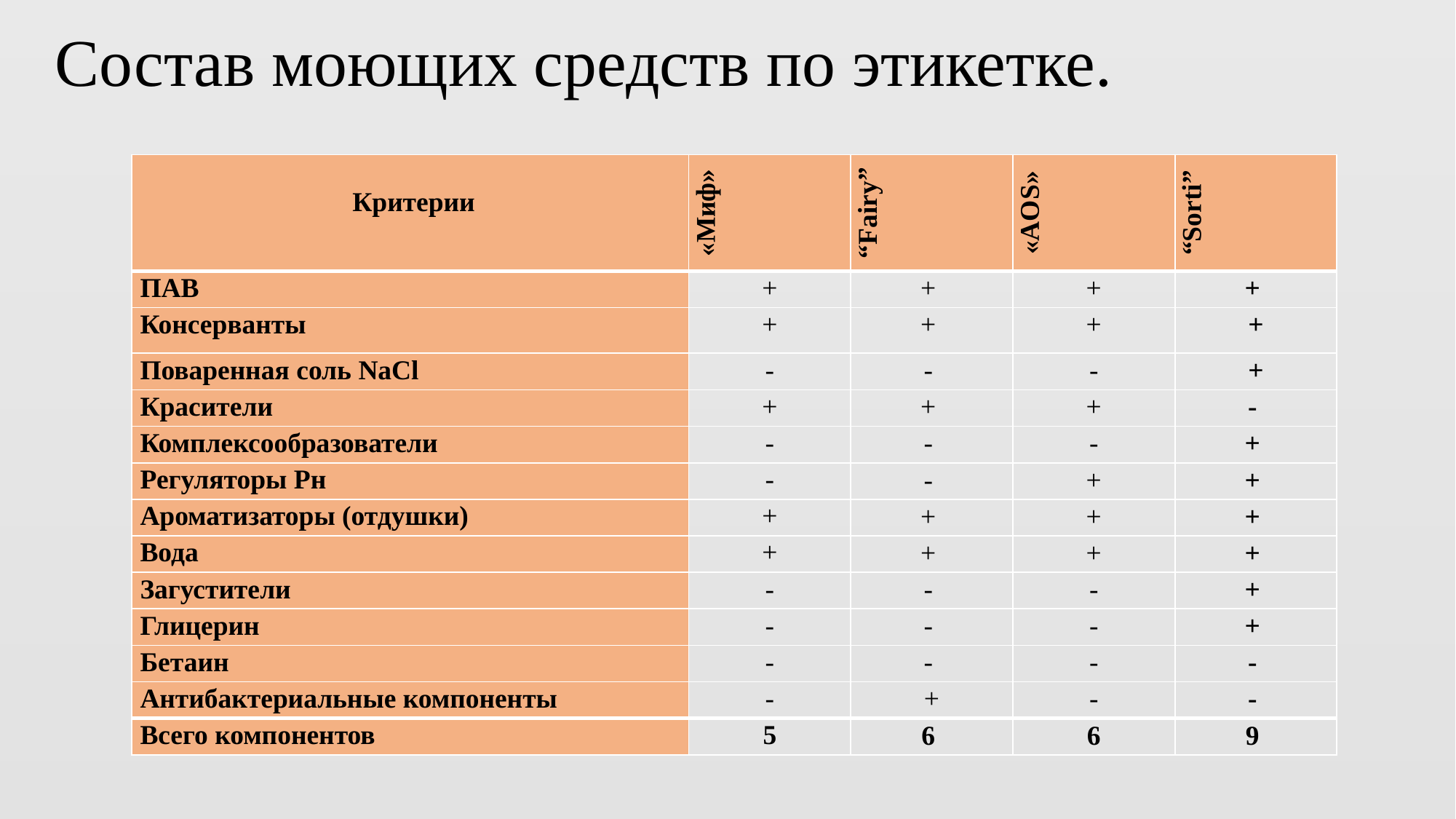

# Состав моющих средств по этикетке.
| Критерии | «Миф» | “Fairy” | «AOS» | “Sorti” |
| --- | --- | --- | --- | --- |
| ПАВ | + | + | + | + |
| Консерванты | + | + | + | + |
| Поваренная соль NaCl | - | - | - | + |
| Красители | + | + | + | - |
| Комплексообразователи | - | - | - | + |
| Регуляторы Рн | - | - | + | + |
| Ароматизаторы (отдушки) | + | + | + | + |
| Вода | + | + | + | + |
| Загустители | - | - | - | + |
| Глицерин | - | - | - | + |
| Бетаин | - | - | - | - |
| Антибактериальные компоненты | - | + | - | - |
| Всего компонентов | 5 | 6 | 6 | 9 |